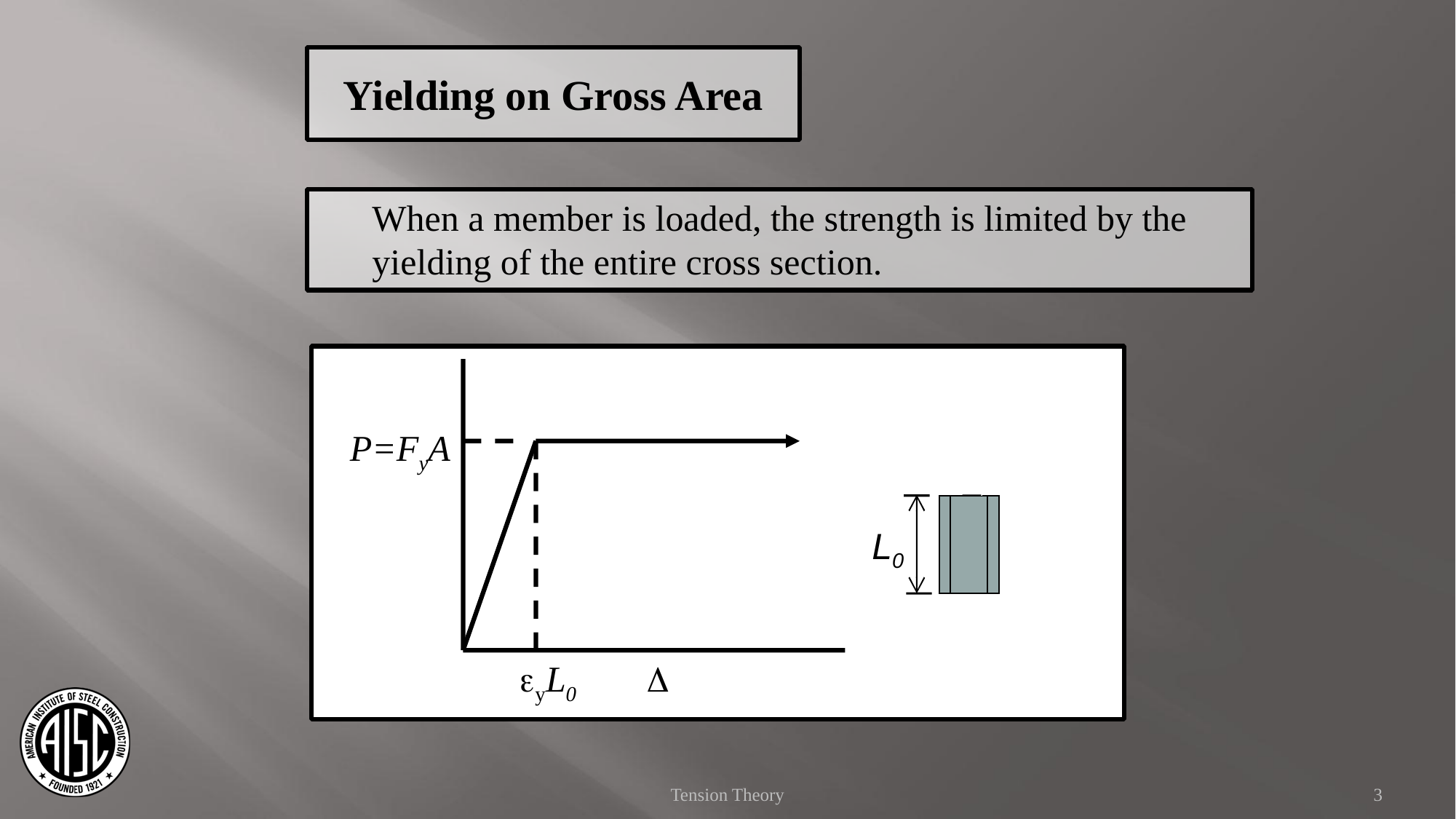

Yielding on Gross Area
When a member is loaded, the strength is limited by the yielding of the entire cross section.

P=FyA

L0

εyL0
Δ
Tension Theory
3